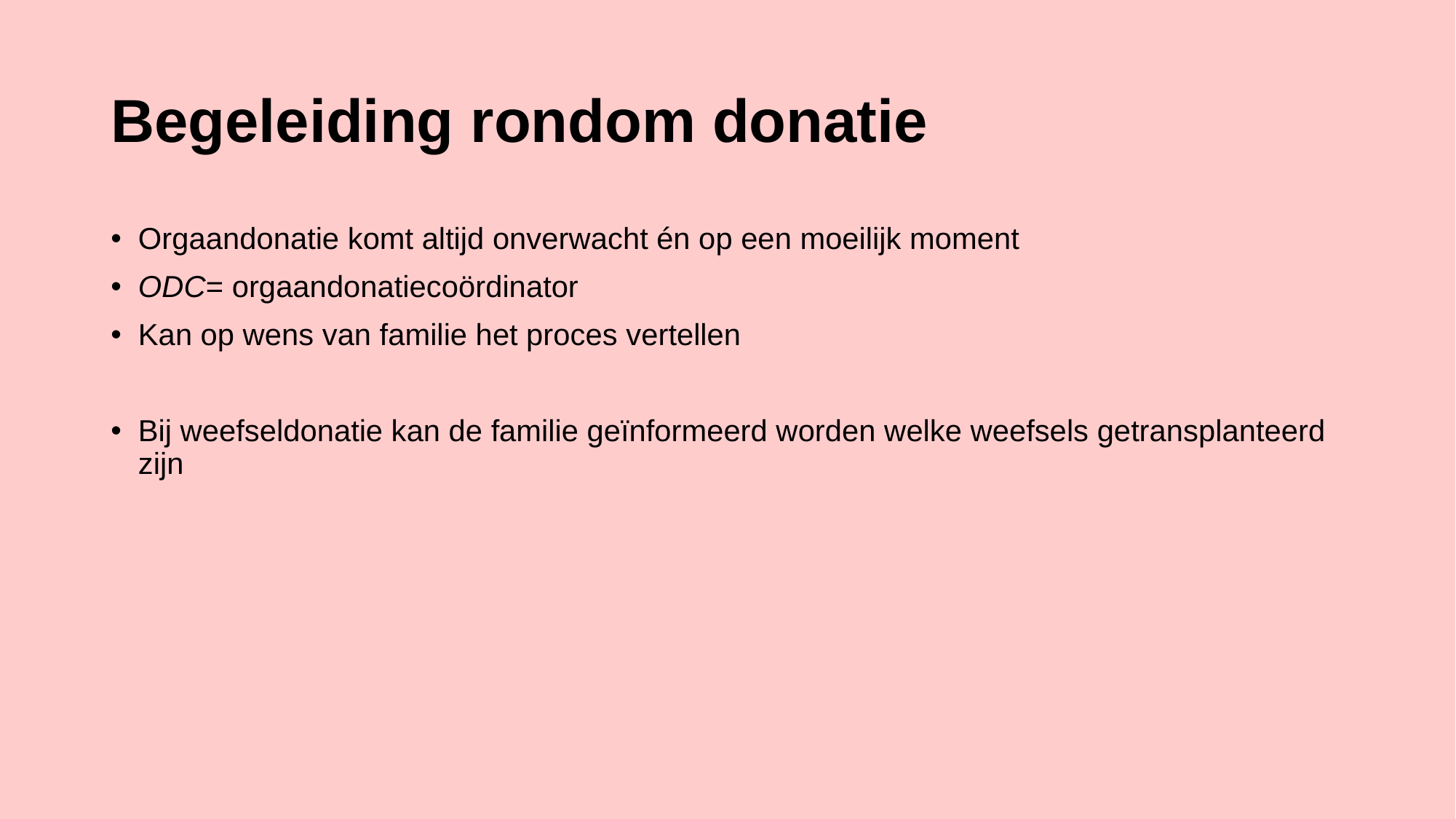

# Begeleiding rondom donatie
Orgaandonatie komt altijd onverwacht én op een moeilijk moment
ODC= orgaandonatiecoördinator
Kan op wens van familie het proces vertellen

Bij weefseldonatie kan de familie geïnformeerd worden welke weefsels getransplanteerd zijn